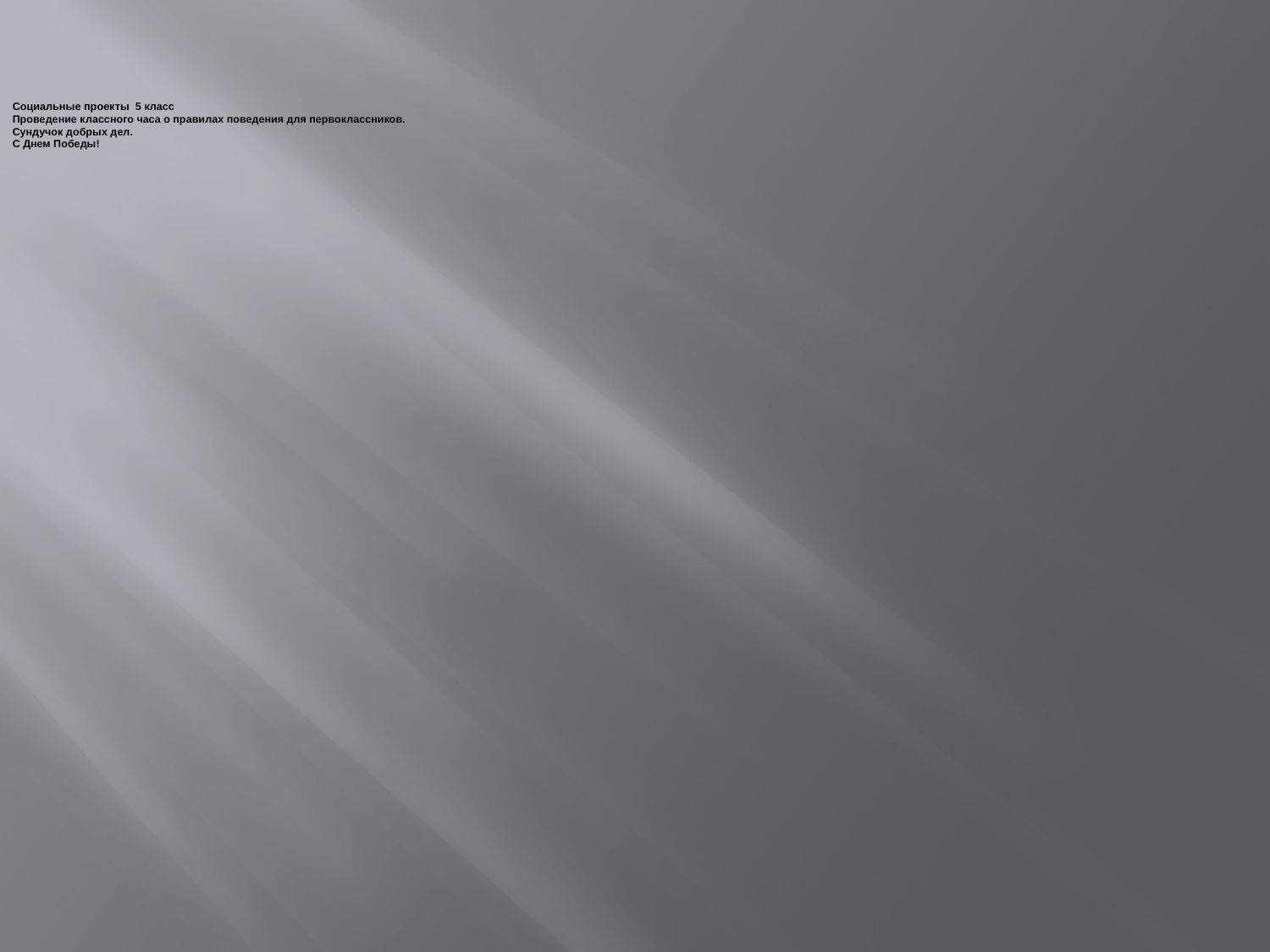

# Социальные проекты  5 класс Проведение классного часа о правилах поведения для первоклассников. Сундучок добрых дел. С Днем Победы!